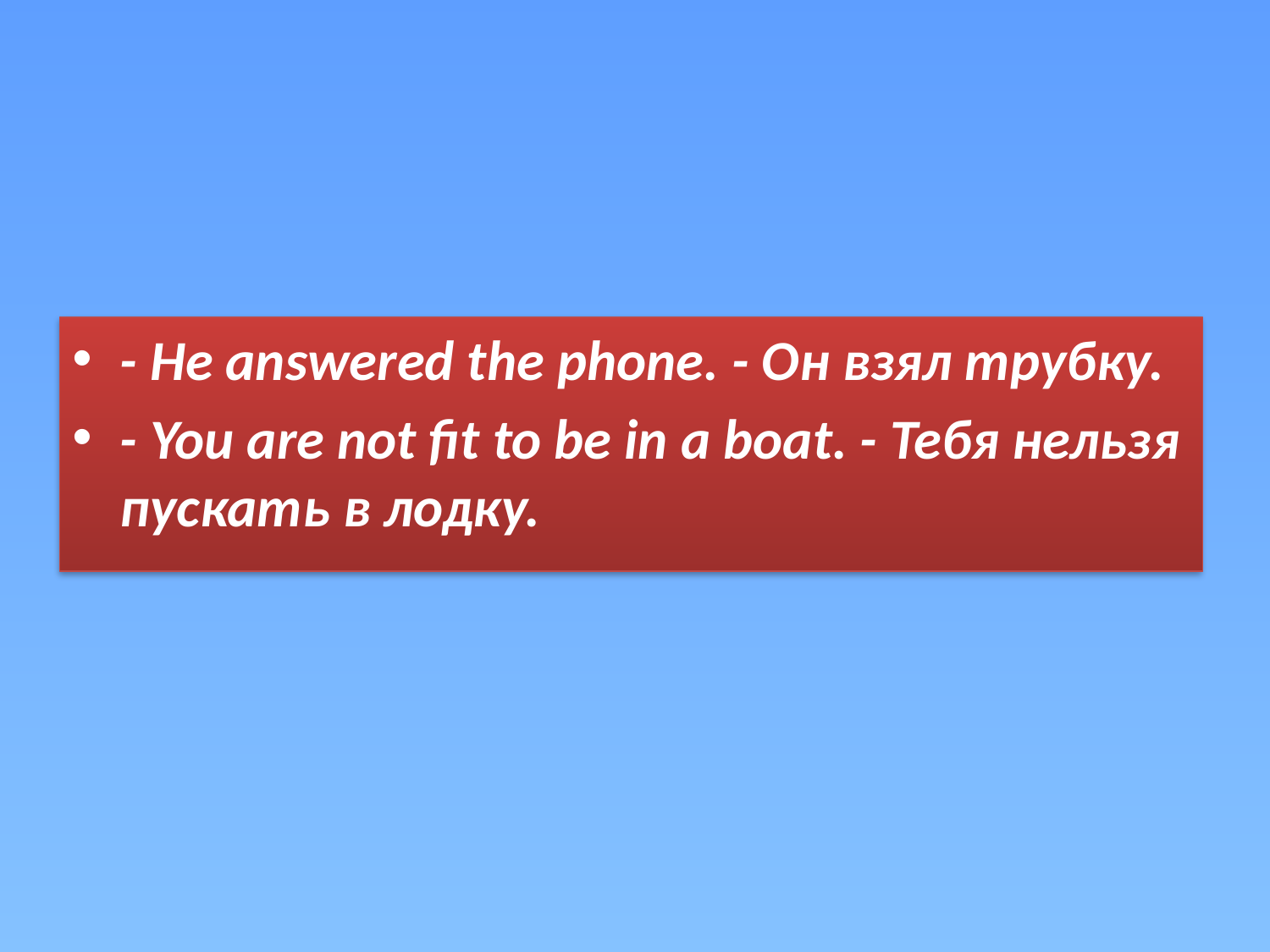

- Не answered the phone. - Он взял трубку.
- You are not fit to be in a boat. - Тебя нельзя пускать в лодку.